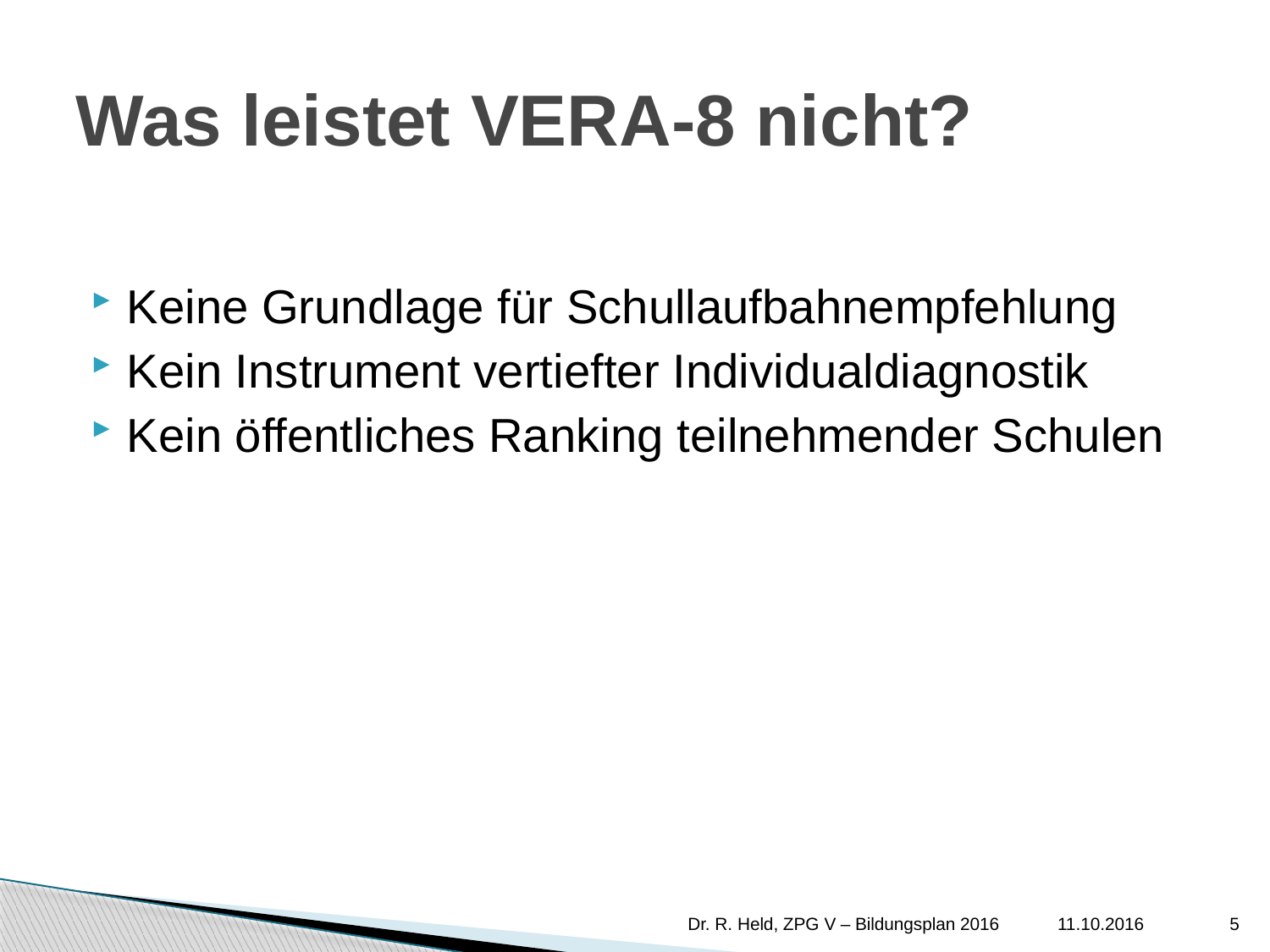

# Was leistet VERA-8 nicht?

Keine Grundlage für Schullaufbahnempfehlung
Kein Instrument vertiefter Individualdiagnostik
Kein öffentliches Ranking teilnehmender Schulen
11.10.2016
5
Dr. R. Held, ZPG V – Bildungsplan 2016